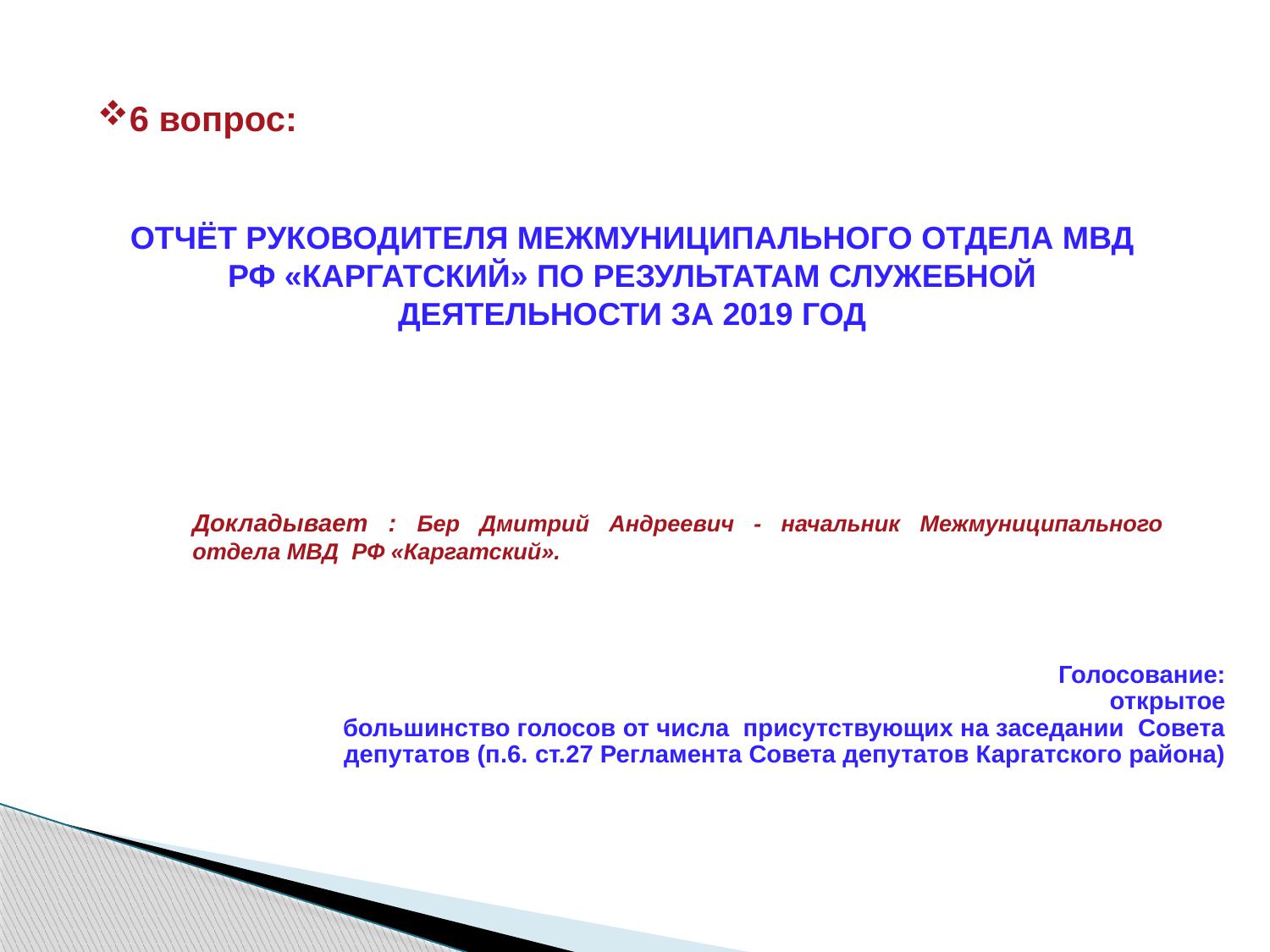

6 вопрос:
Отчёт руководителя Межмуниципального отдела МВД РФ «Каргатский» по результатам служебной деятельности за 2019 год

Докладывает : Бер Дмитрий Андреевич - начальник Межмуниципального отдела МВД  РФ «Каргатский».
Голосование:
открытое
большинство голосов от числа  присутствующих на заседании  Совета депутатов (п.6. ст.27 Регламента Совета депутатов Каргатского района)